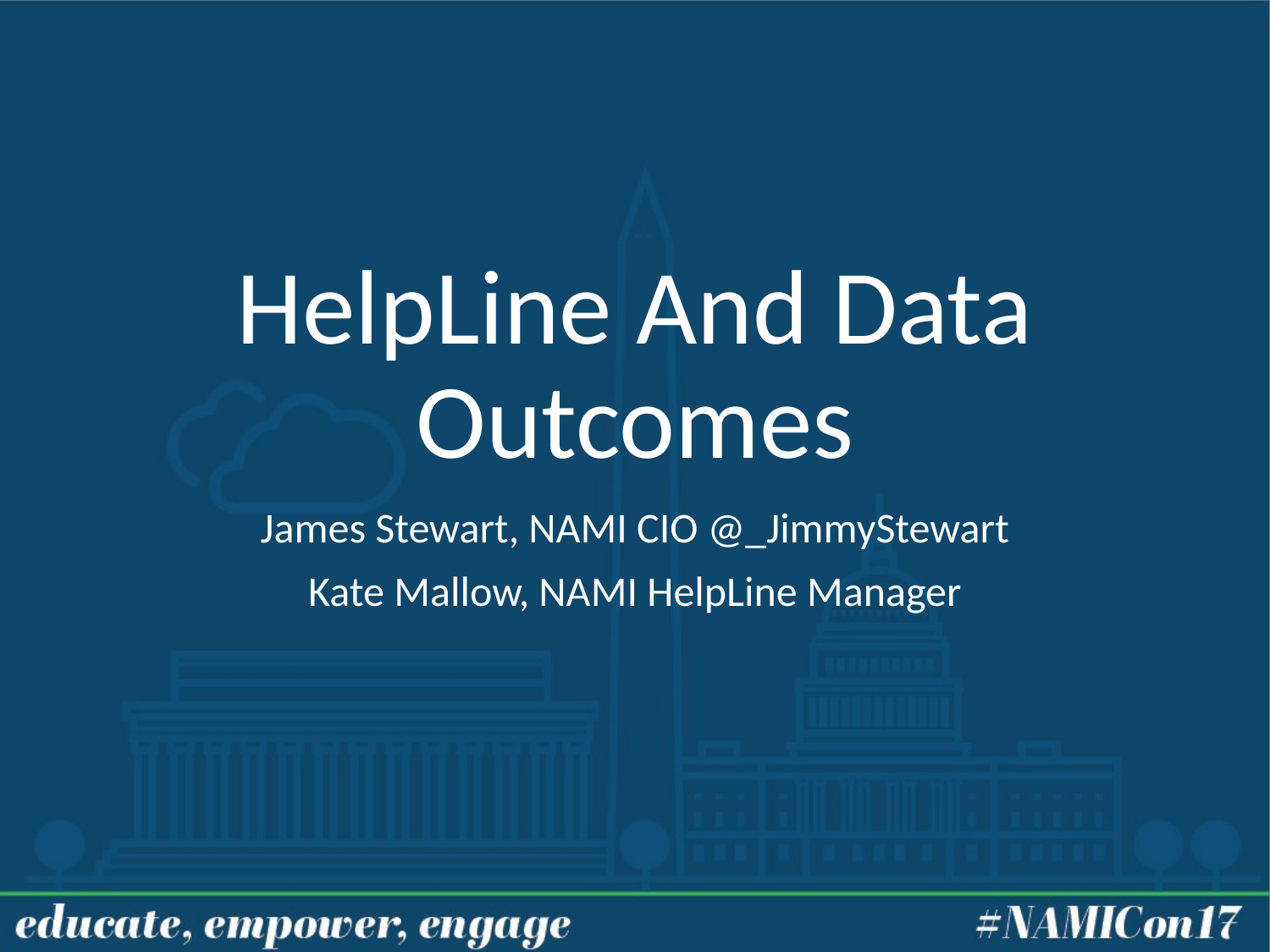

# HelpLine And Data Outcomes
James Stewart, NAMI CIO @_JimmyStewart
Kate Mallow, NAMI HelpLine Manager